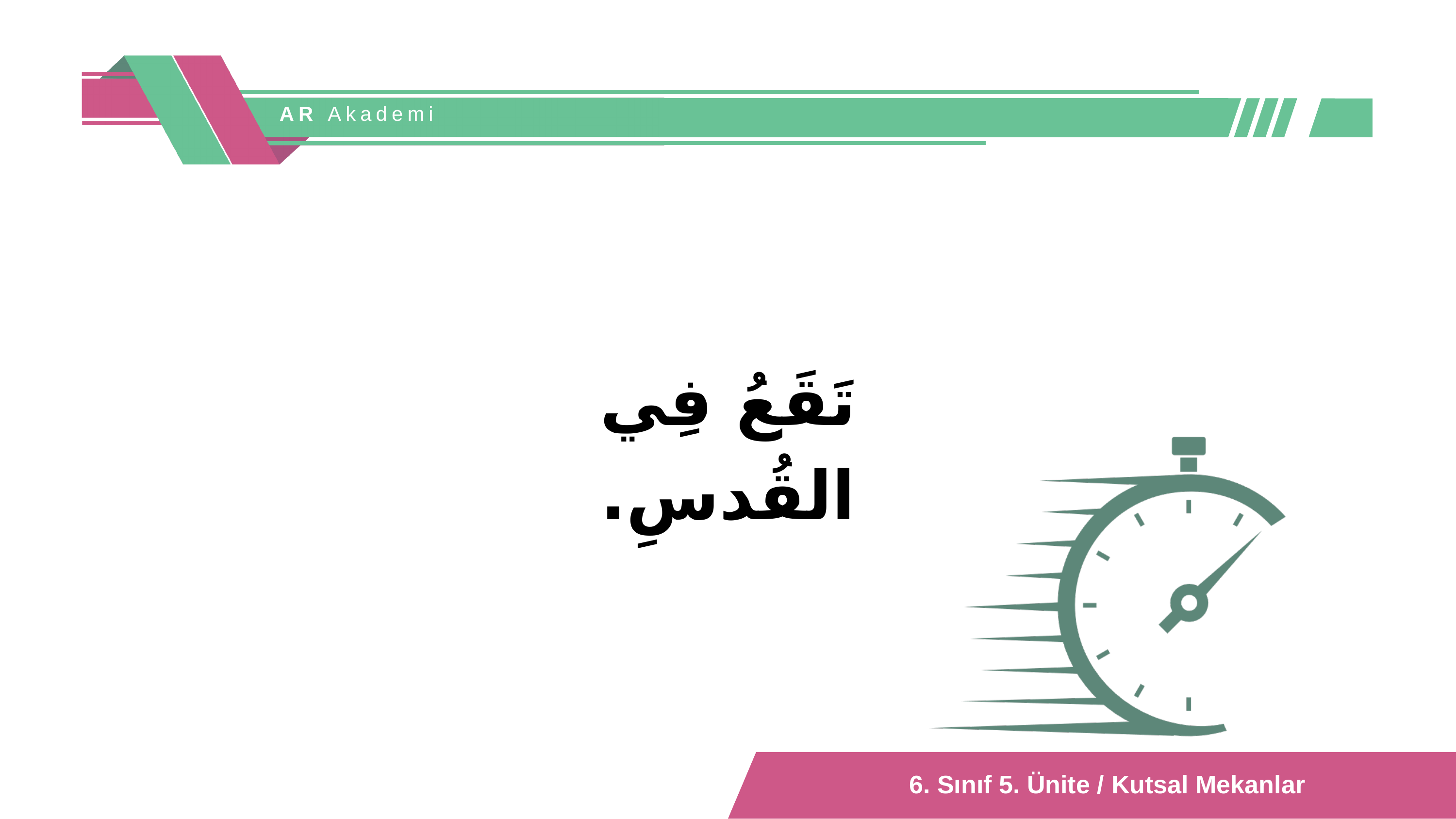

AR Akademi
تَقَعُ فِي القُدسِ.

6. Sınıf 5. Ünite / Kutsal Mekanlar